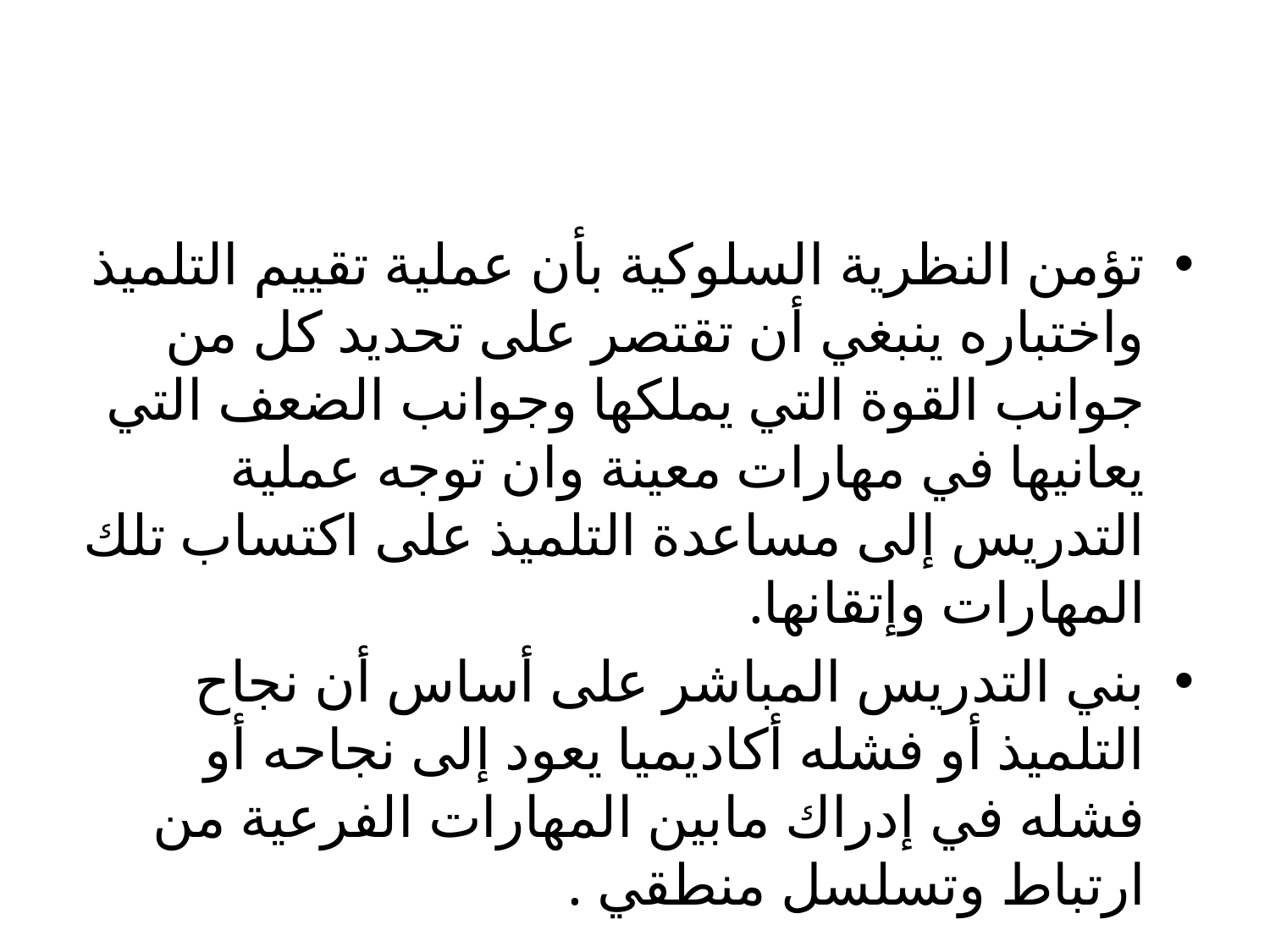

#
تؤمن النظرية السلوكية بأن عملية تقييم التلميذ واختباره ينبغي أن تقتصر على تحديد كل من جوانب القوة التي يملكها وجوانب الضعف التي يعانيها في مهارات معينة وان توجه عملية التدريس إلى مساعدة التلميذ على اكتساب تلك المهارات وإتقانها.
بني التدريس المباشر على أساس أن نجاح التلميذ أو فشله أكاديميا يعود إلى نجاحه أو فشله في إدراك مابين المهارات الفرعية من ارتباط وتسلسل منطقي .